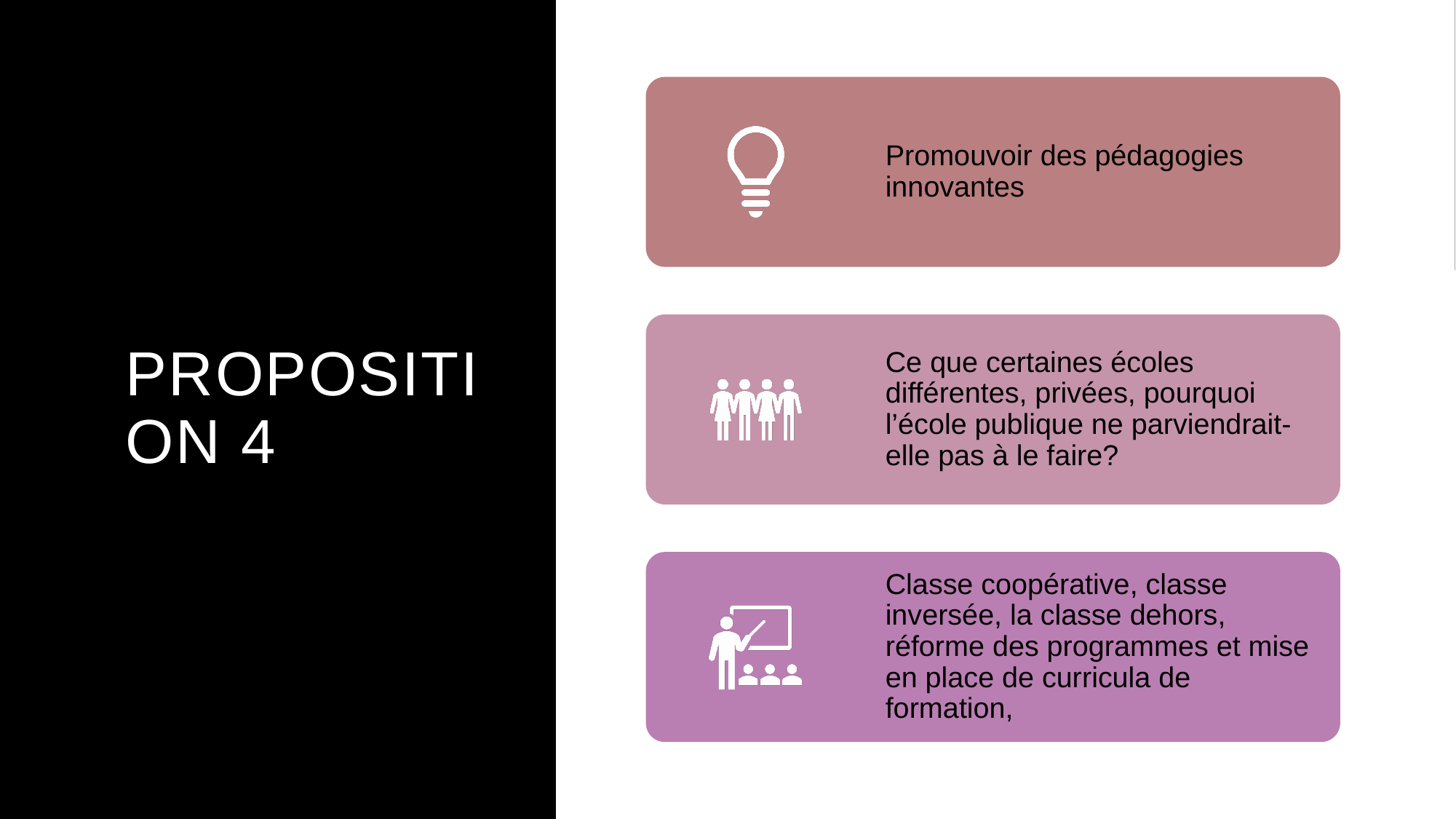

# Proposition 4
Promouvoir des pédagogies innovantes
Ce que certaines écoles différentes, privées, pourquoi l’école publique ne parviendrait-elle pas à le faire?
Classe coopérative, classe inversée, la classe dehors, réforme des programmes et mise en place de curricula de formation,